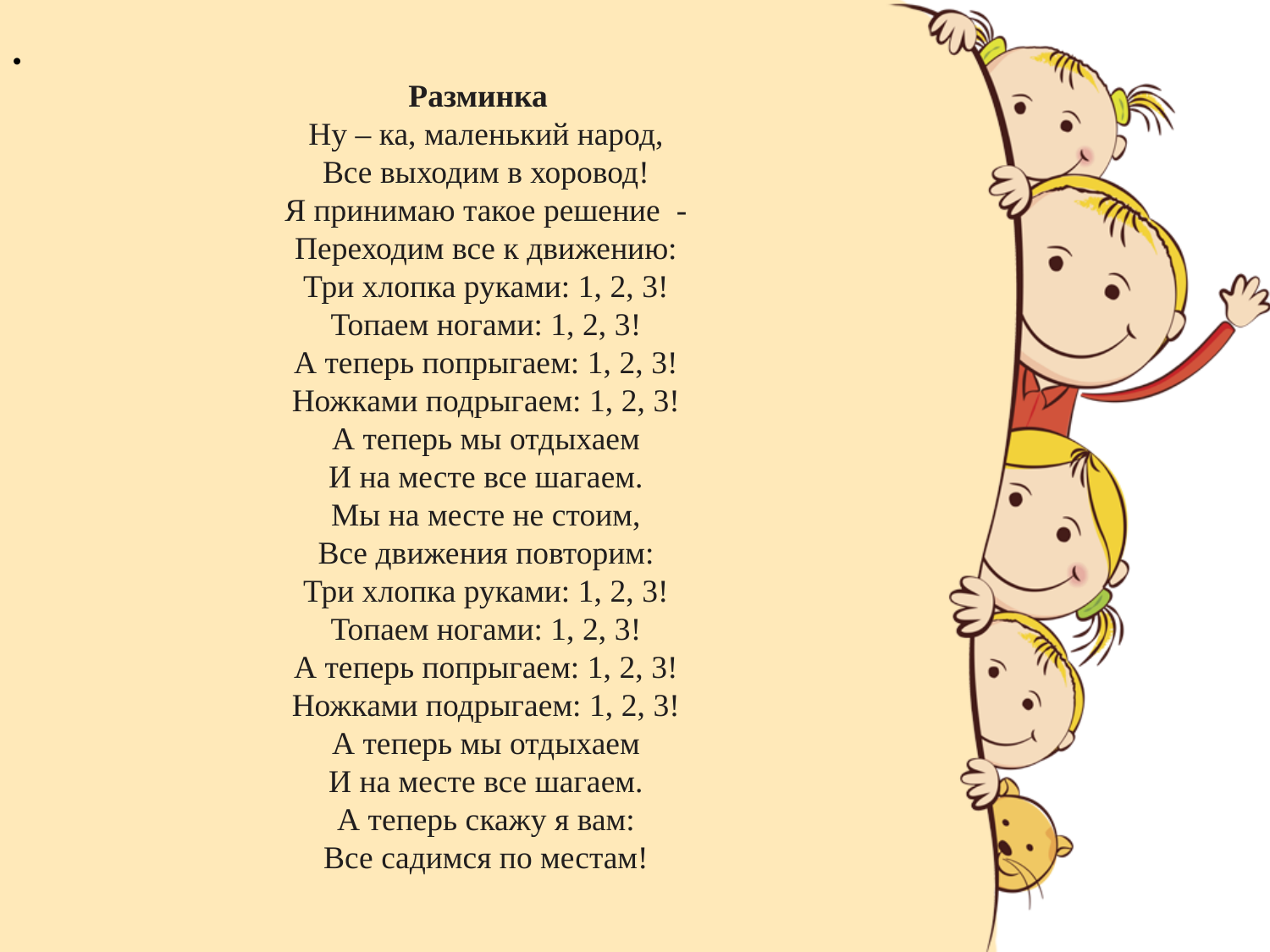

Разминка
Ну – ка, маленький народ,
Все выходим в хоровод!
Я принимаю такое решение  -
Переходим все к движению:
Три хлопка руками: 1, 2, 3!
Топаем ногами: 1, 2, 3!
А теперь попрыгаем: 1, 2, 3!
Ножками подрыгаем: 1, 2, 3!
А теперь мы отдыхаем
И на месте все шагаем.
Мы на месте не стоим,
Все движения повторим:
Три хлопка руками: 1, 2, 3!
Топаем ногами: 1, 2, 3!
А теперь попрыгаем: 1, 2, 3!
Ножками подрыгаем: 1, 2, 3!
А теперь мы отдыхаем
И на месте все шагаем.
А теперь скажу я вам:
Все садимся по местам!